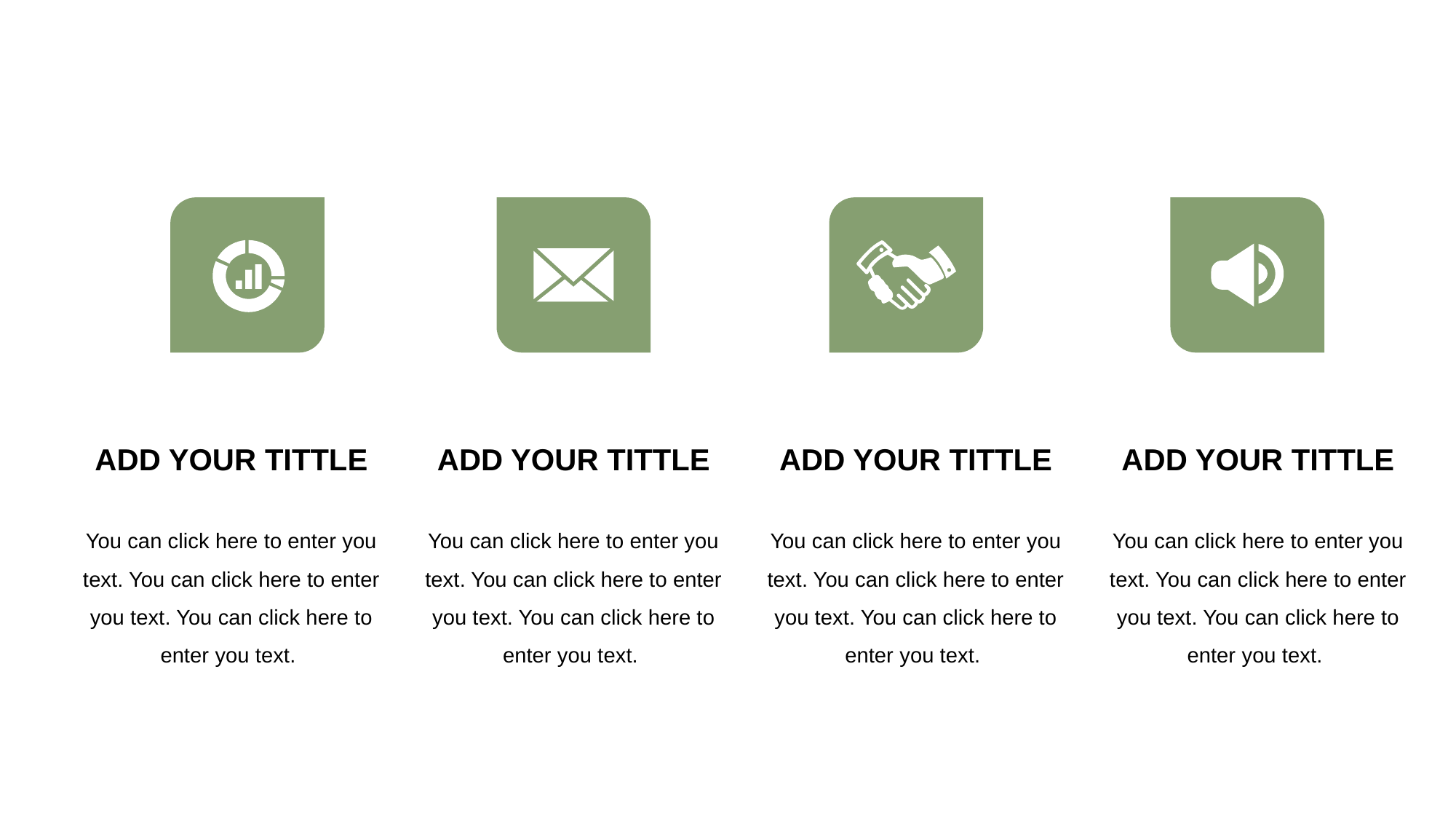

ADD YOUR TITTLE

You can click here to enter you text. You can click here to enter you text. You can click here to enter you text.
ADD YOUR TITTLE

You can click here to enter you text. You can click here to enter you text. You can click here to enter you text.
ADD YOUR TITTLE

You can click here to enter you text. You can click here to enter you text. You can click here to enter you text.
ADD YOUR TITTLE

You can click here to enter you text. You can click here to enter you text. You can click here to enter you text.